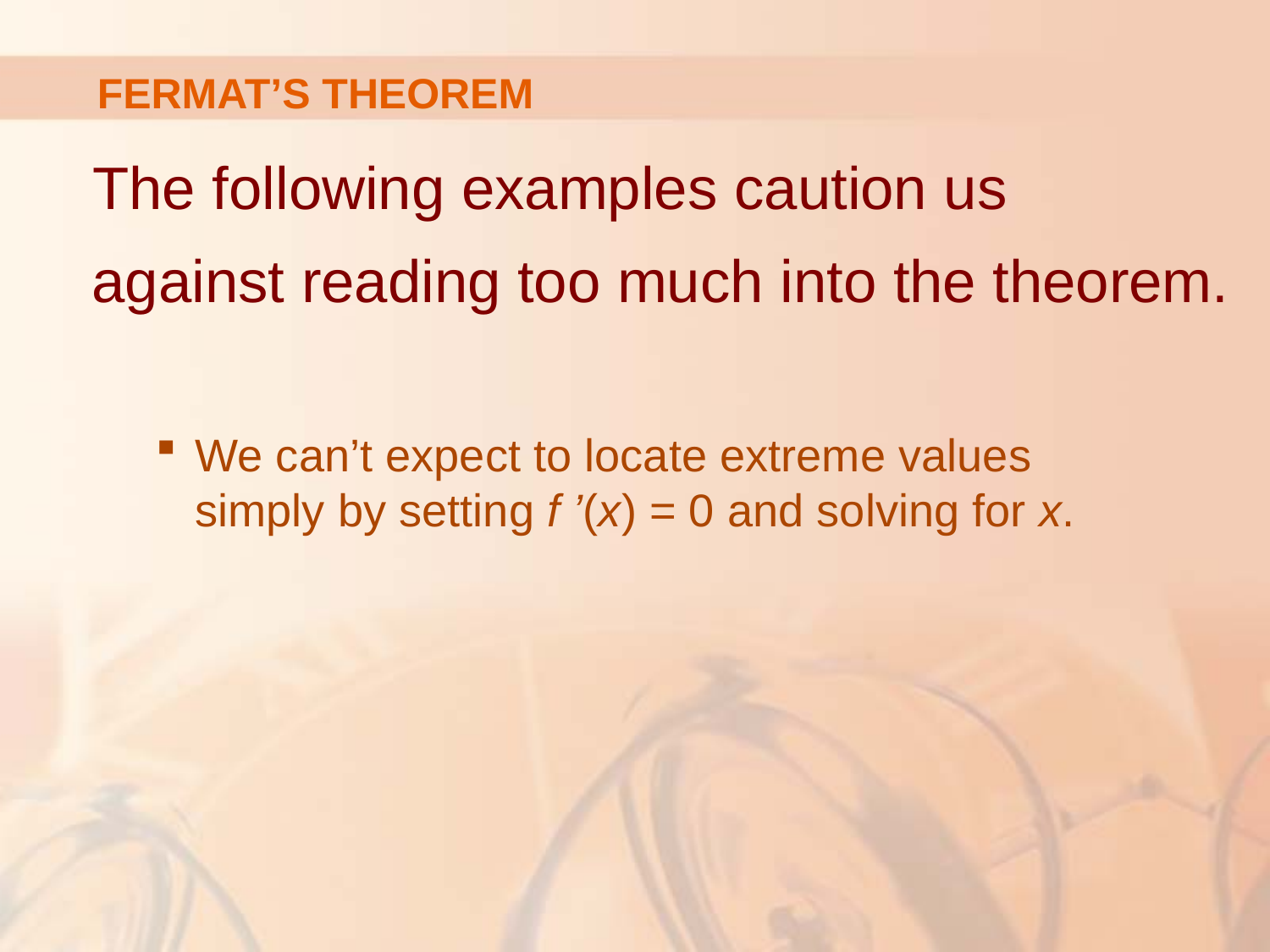

# FERMAT’S THEOREM
The following examples caution us
against reading too much into the theorem.

We can’t expect to locate extreme values
simply by setting f ’(x) = 0 and solving for x.